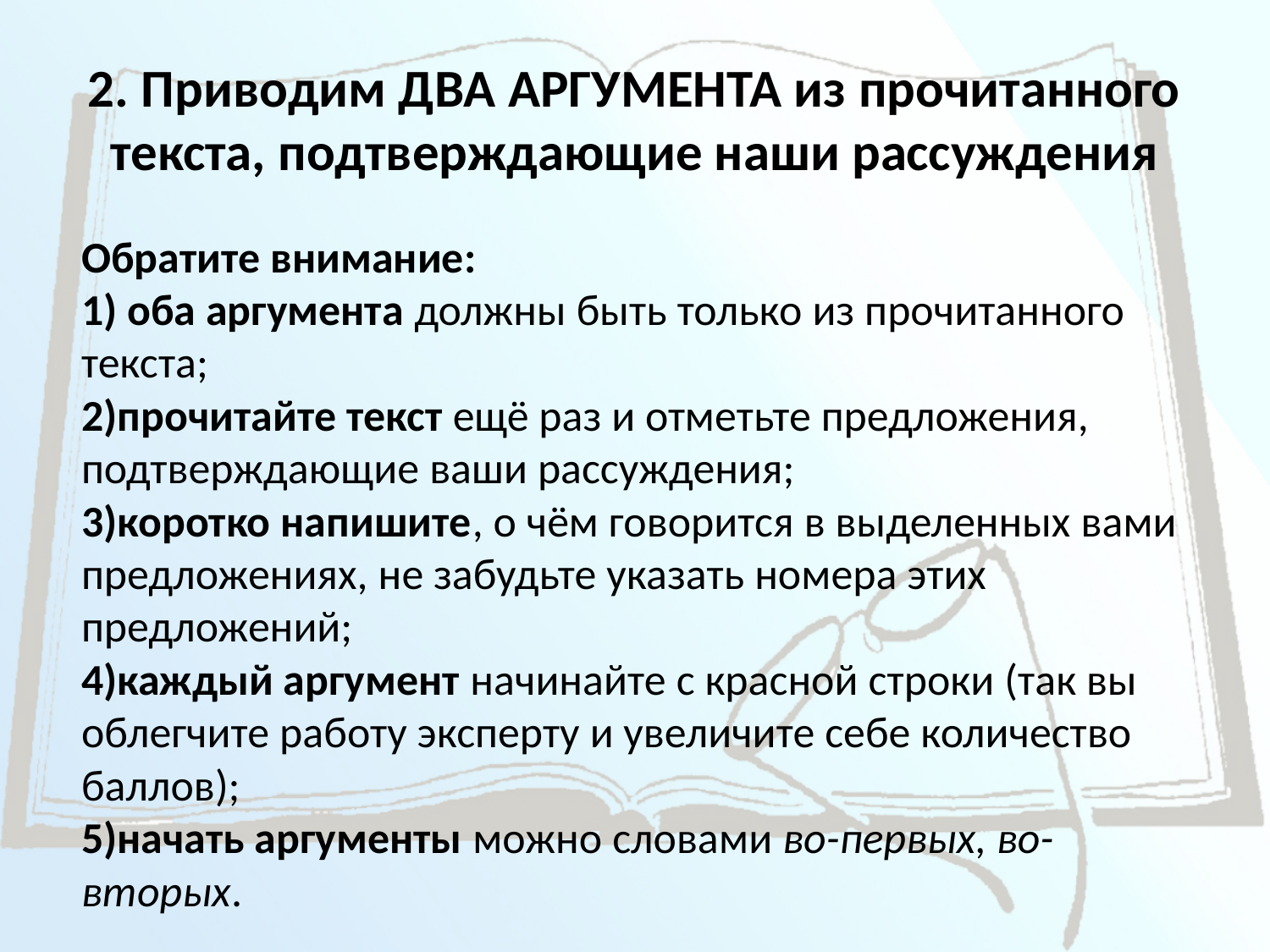

# 2. Приводим ДВА АРГУМЕНТА из прочитанного текста, подтверждающие наши рассуждения
	Обратите внимание:
1) оба аргумента должны быть только из прочитанного текста;
2)прочитайте текст ещё раз и отметьте предложения, подтверждающие ваши рассуждения;
3)коротко напишите, о чём говорится в выделенных вами предложениях, не забудьте указать номера этих предложений;
4)каждый аргумент начинайте с красной строки (так вы облегчите работу эксперту и увеличите себе количество баллов);
5)начать аргументы можно словами во-первых, во-вторых.